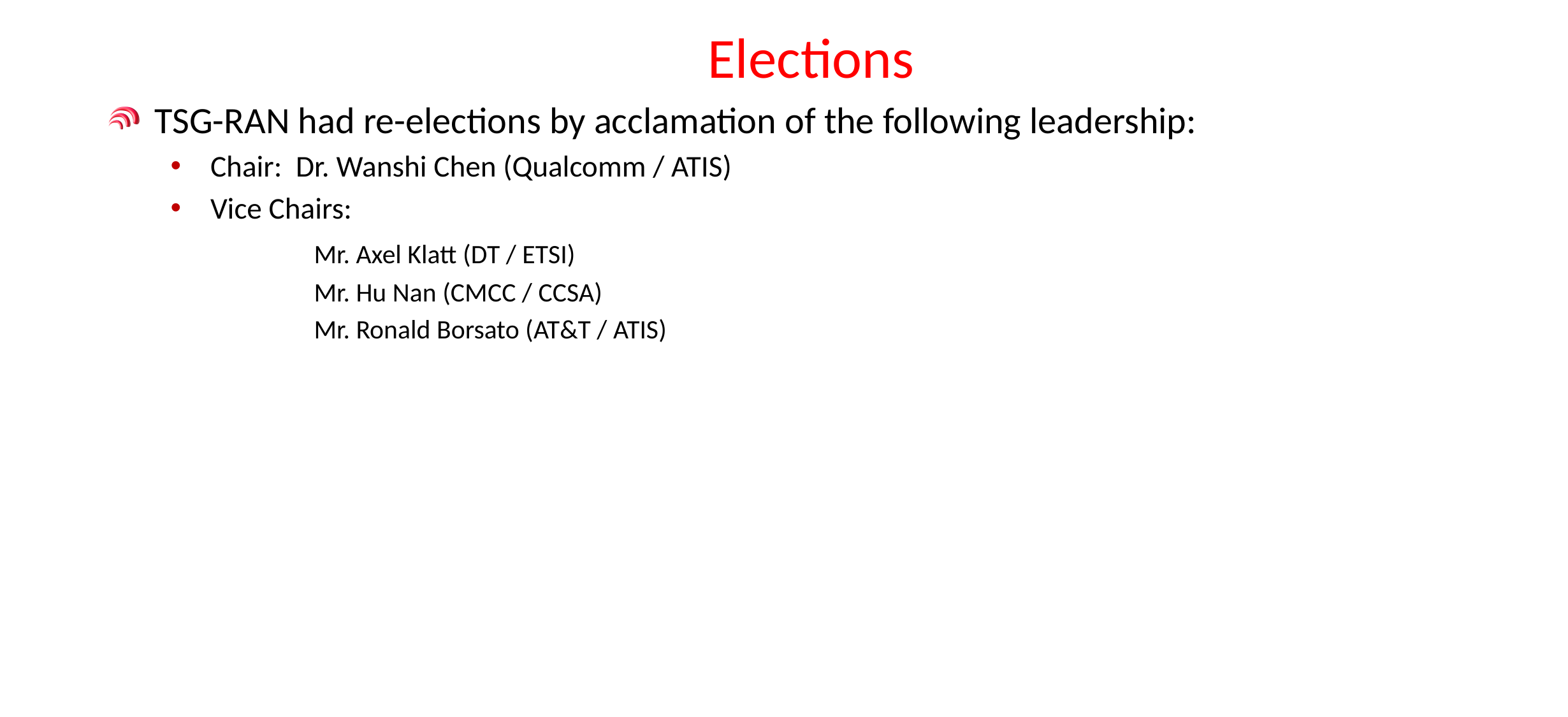

# Elections
TSG-RAN had re-elections by acclamation of the following leadership:
Chair:  Dr. Wanshi Chen (Qualcomm / ATIS)
Vice Chairs:
	Mr. Axel Klatt (DT / ETSI)
	Mr. Hu Nan (CMCC / CCSA)
	Mr. Ronald Borsato (AT&T / ATIS)